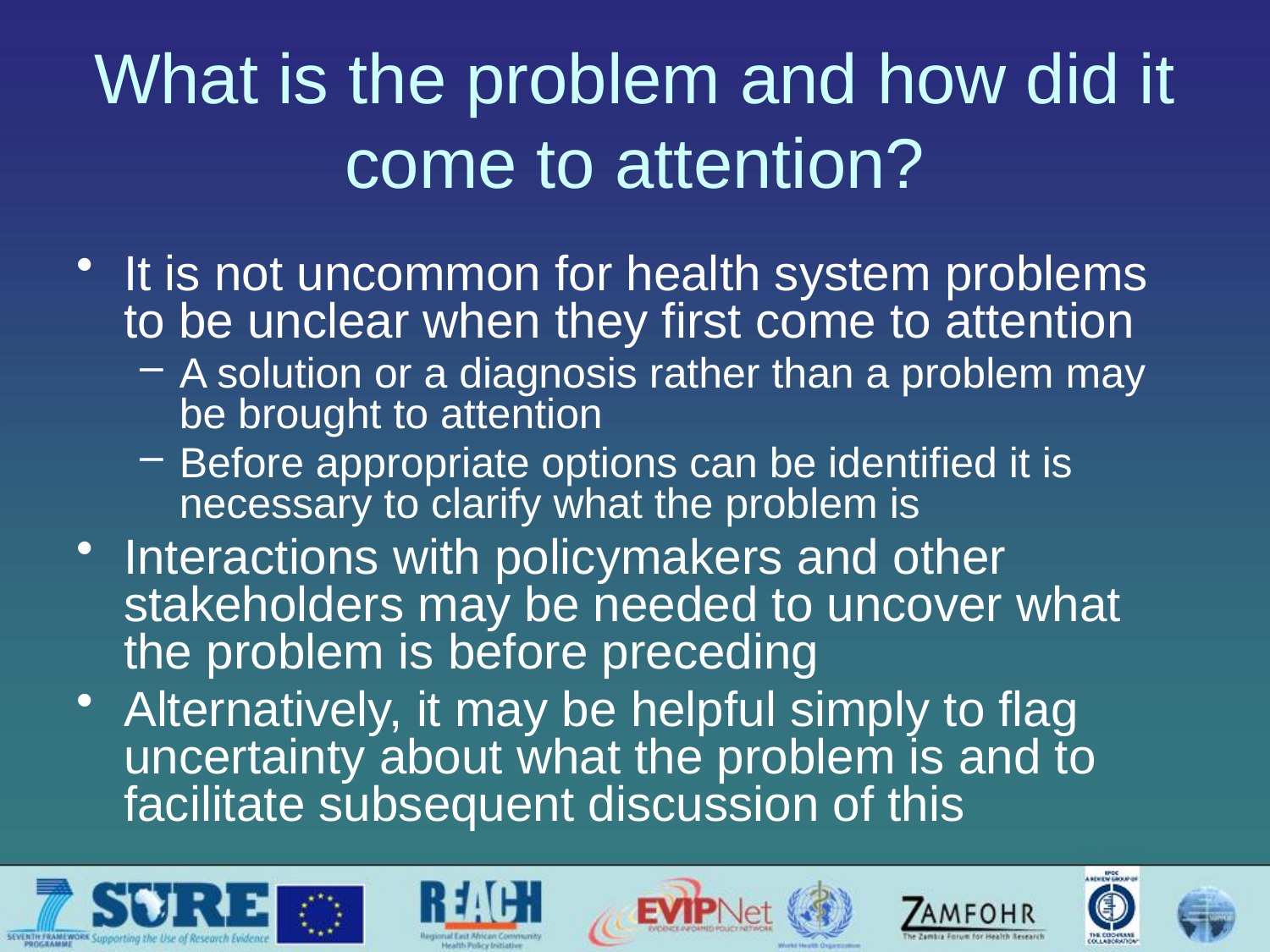

# What is the problem and how did it come to attention?
It is not uncommon for health system problems to be unclear when they first come to attention
A solution or a diagnosis rather than a problem may be brought to attention
Before appropriate options can be identified it is necessary to clarify what the problem is
Interactions with policymakers and other stakeholders may be needed to uncover what the problem is before preceding
Alternatively, it may be helpful simply to flag uncertainty about what the problem is and to facilitate subsequent discussion of this